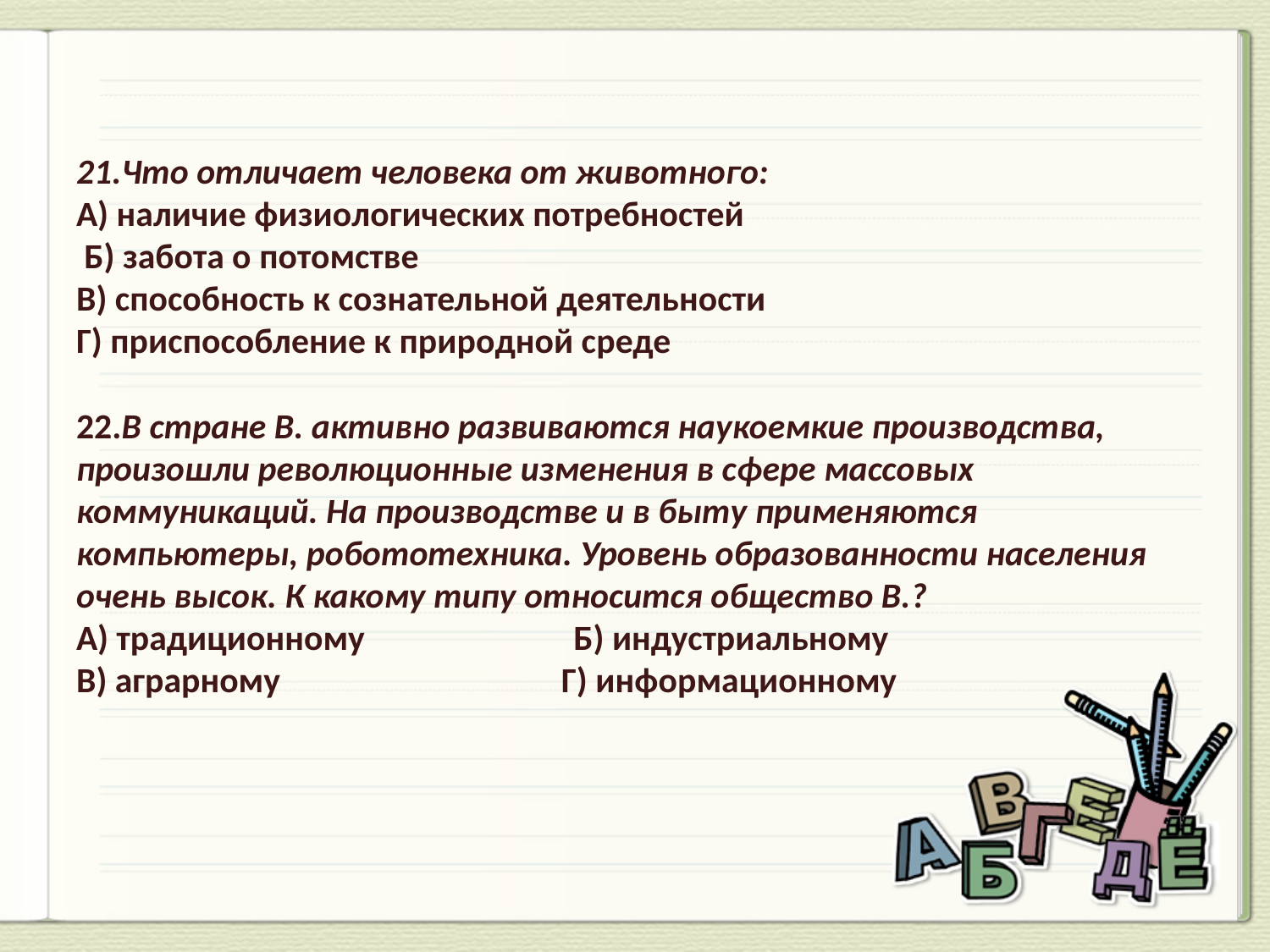

# 21.Что отличает человека от животного: А) наличие физиологических потребностей Б) забота о потомстве В) способность к сознательной деятельности Г) приспособление к природной среде   22.В стране В. активно развиваются наукоемкие производства, произошли революционные изменения в сфере массовых коммуникаций. На производстве и в быту применяются компьютеры, робототехника. Уровень образованности населения очень высок. К какому типу относится общество В.? А) традиционному                          Б) индустриальному В) аграрному                                   Г) информационному